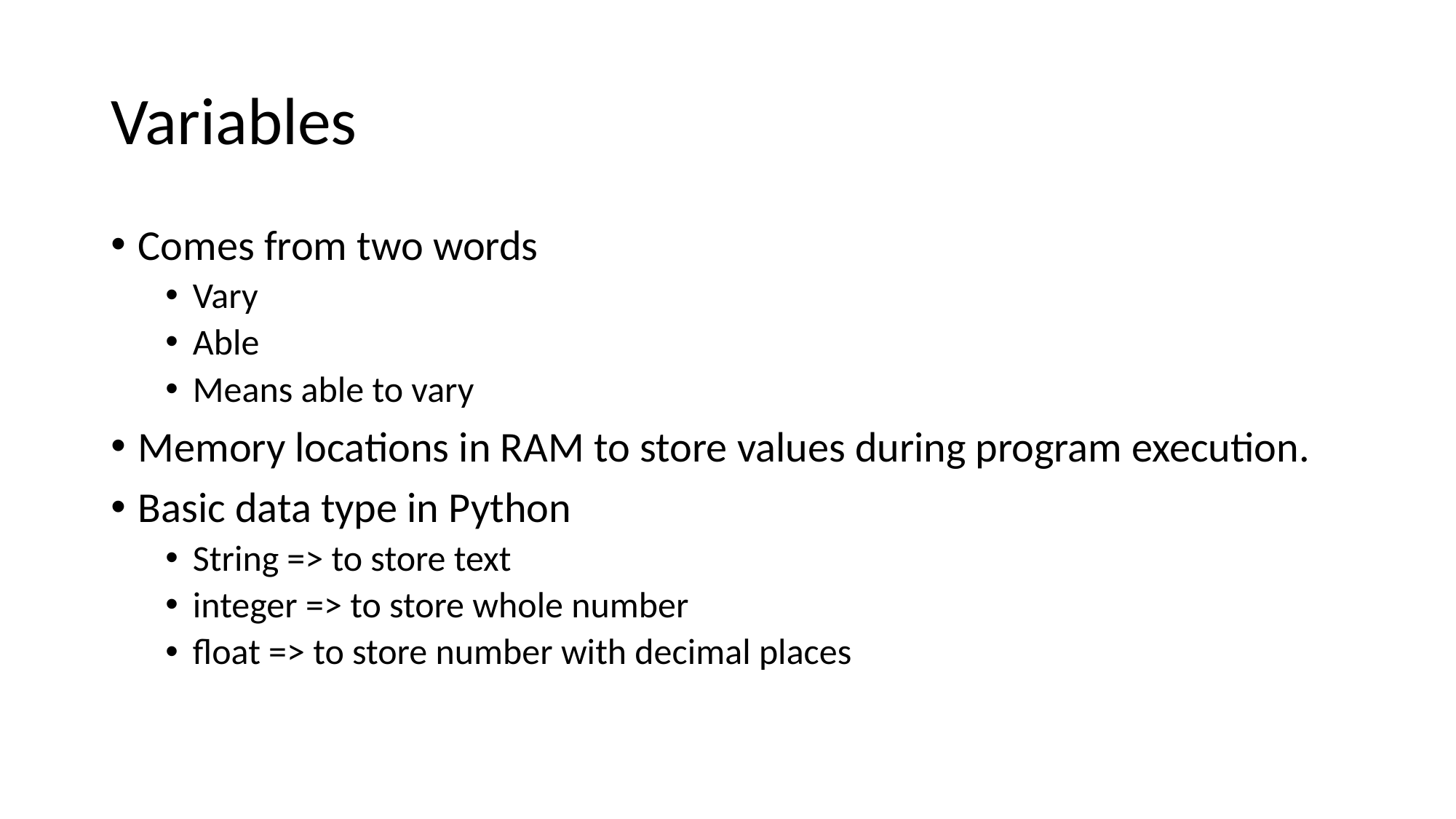

# Variables
Comes from two words
Vary
Able
Means able to vary
Memory locations in RAM to store values during program execution.
Basic data type in Python
String => to store text
integer => to store whole number
float => to store number with decimal places